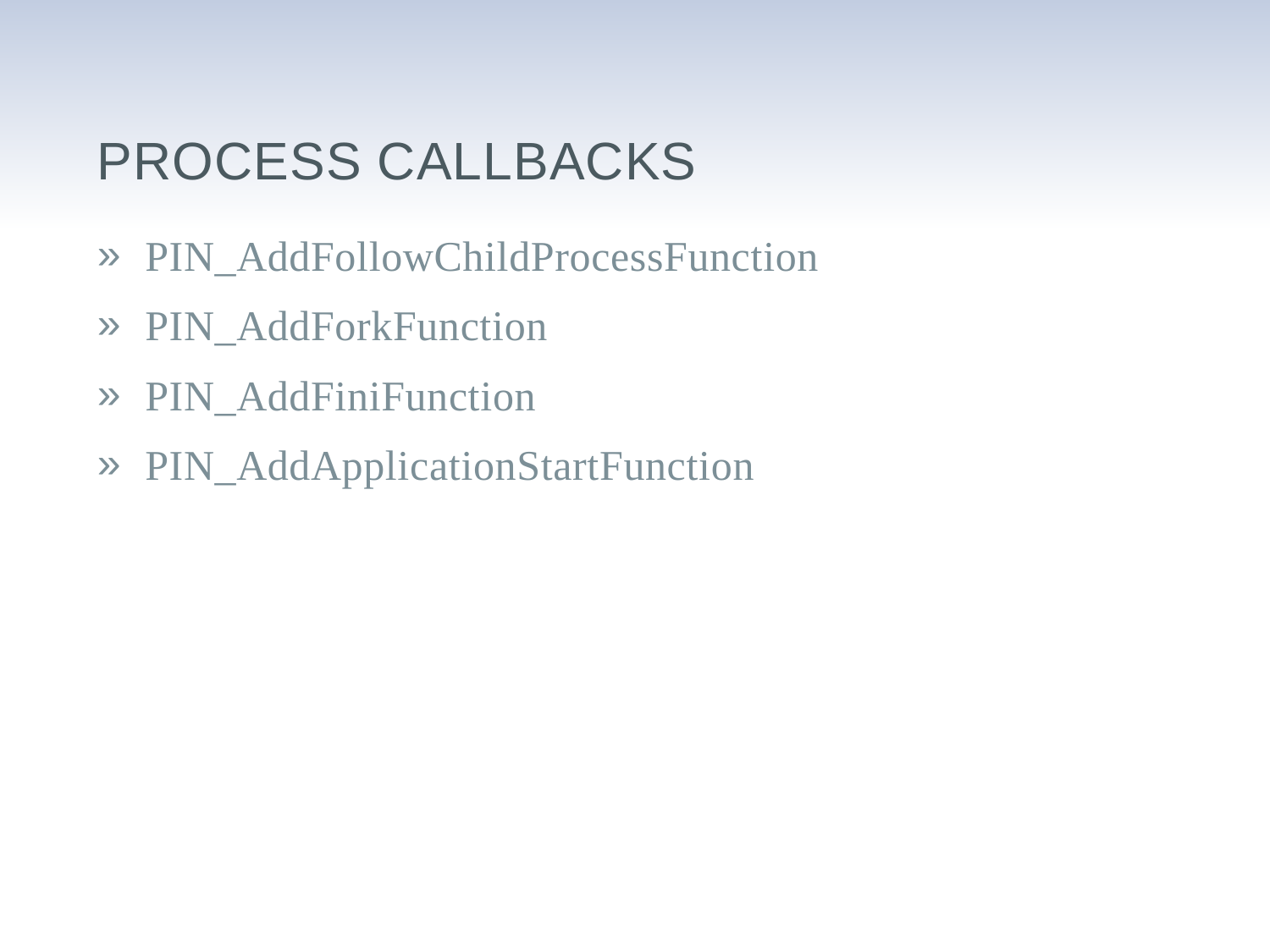

# PROCESS CALLBACKS
PIN_AddFollowChildProcessFunction
PIN_AddForkFunction
PIN_AddFiniFunction
PIN_AddApplicationStartFunction